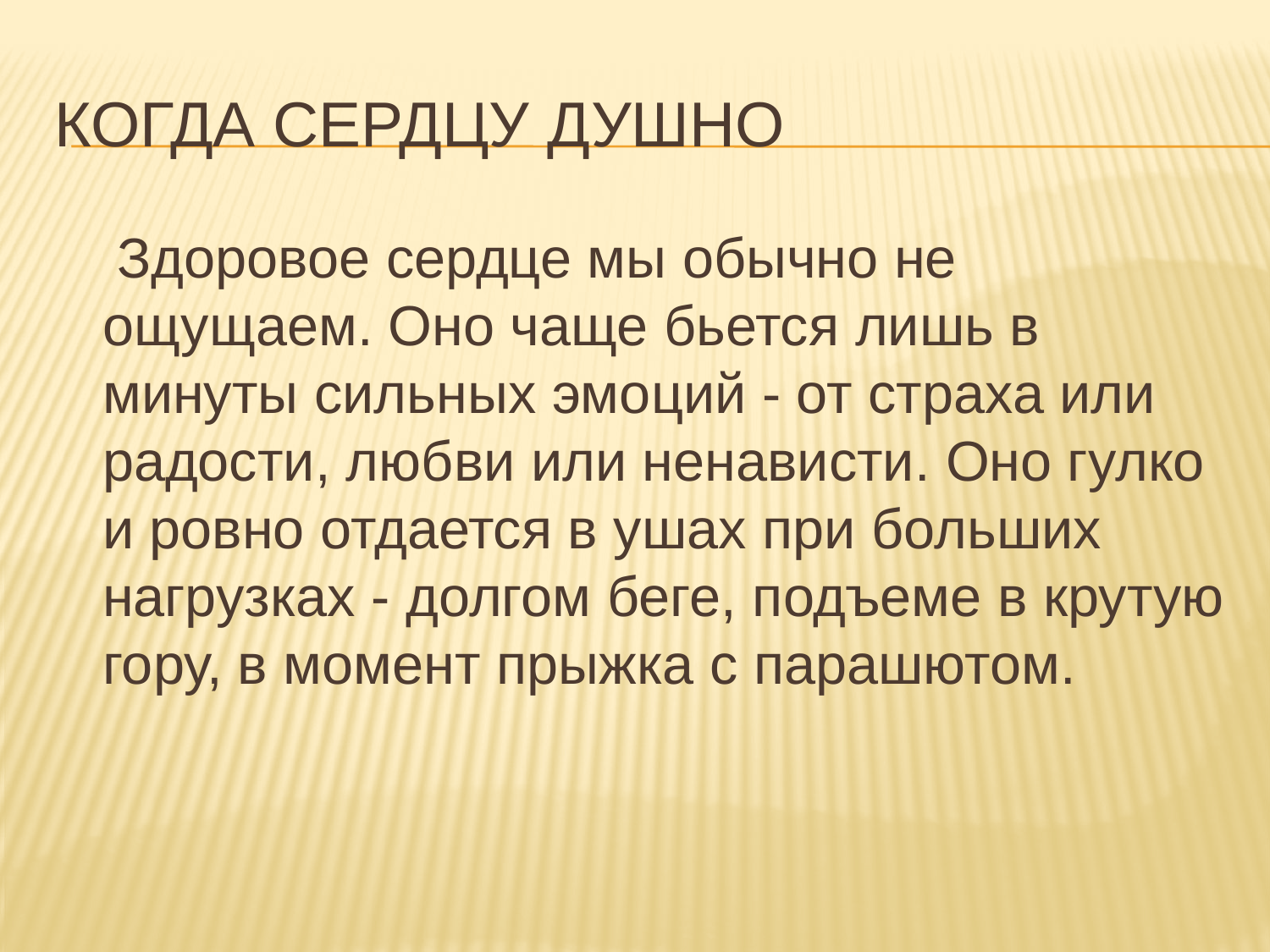

# Когда сердцу душно
    Здоровое сердце мы обычно не ощущаем. Оно чаще бьется лишь в минуты сильных эмоций - от страха или радости, любви или ненависти. Оно гулко и ровно отдается в ушах при больших нагрузках - долгом беге, подъеме в крутую гору, в момент прыжка с парашютом.